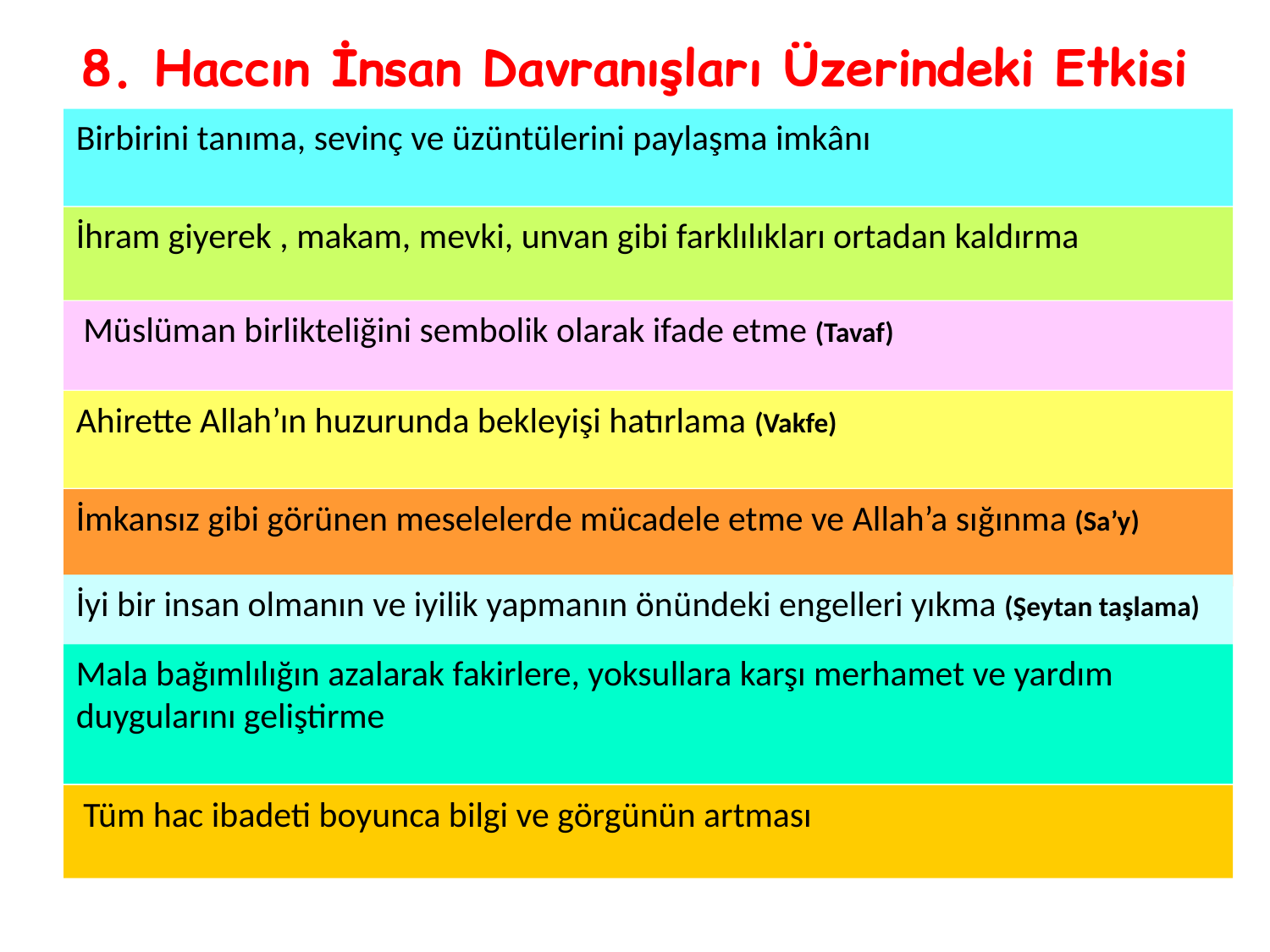

# 8. Haccın İnsan Davranışları Üzerindeki Etkisi

Birbirini tanıma, sevinç ve üzüntülerini paylaşma imkânı

İhram giyerek , makam, mevki, unvan gibi farklılıkları ortadan kaldırma

 Müslüman birlikteliğini sembolik olarak ifade etme (Tavaf)

Ahirette Allah’ın huzurunda bekleyişi hatırlama (Vakfe)

İmkansız gibi görünen meselelerde mücadele etme ve Allah’a sığınma (Sa’y)

İyi bir insan olmanın ve iyilik yapmanın önündeki engelleri yıkma (Şeytan taşlama)

Mala bağımlılığın azalarak fakirlere, yoksullara karşı merhamet ve yardım duygularını geliştirme

 Tüm hac ibadeti boyunca bilgi ve görgünün artması